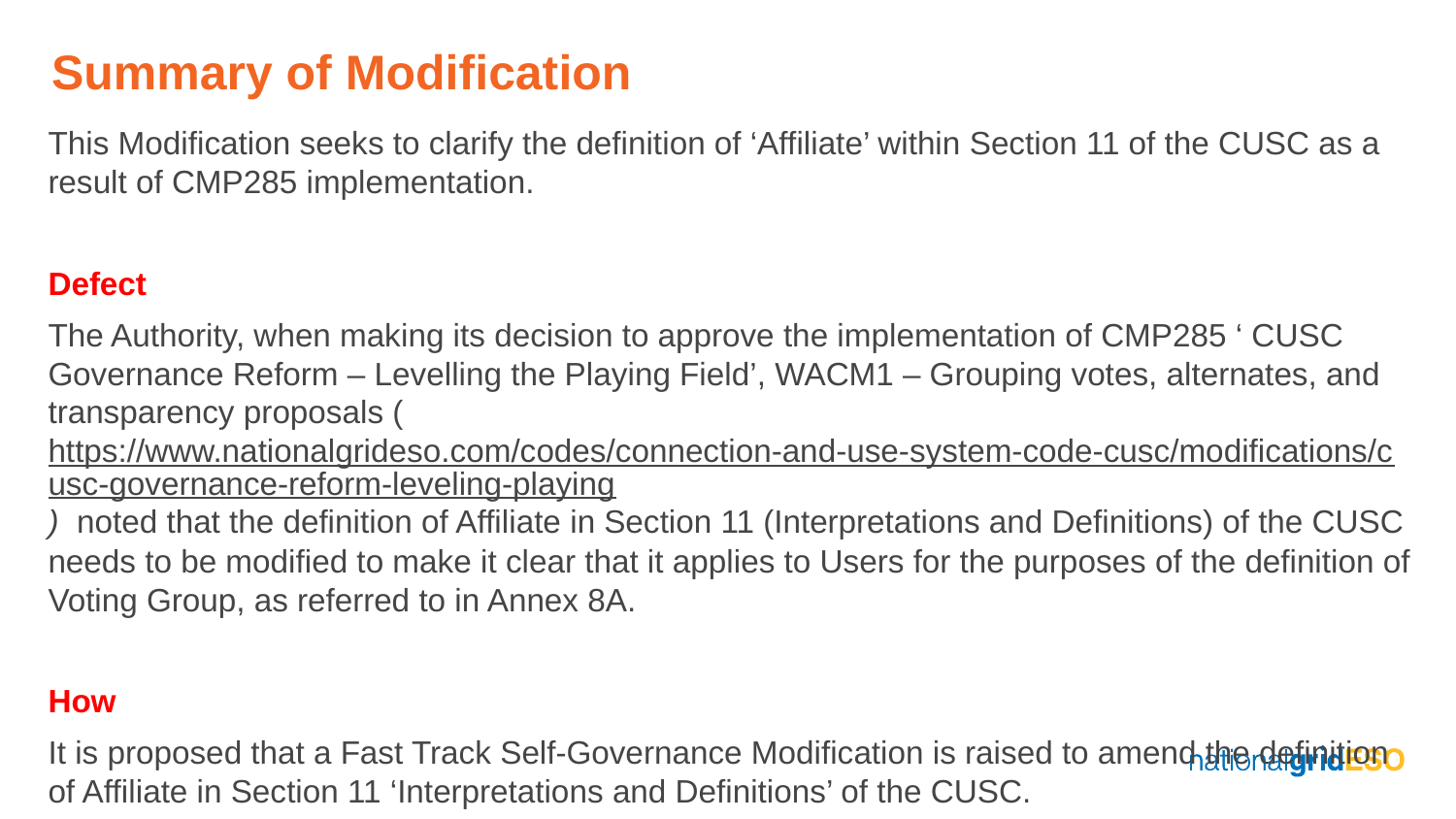

# Summary of Modification
This Modification seeks to clarify the definition of ‘Affiliate’ within Section 11 of the CUSC as a result of CMP285 implementation.

Defect
The Authority, when making its decision to approve the implementation of CMP285 ‘ CUSC Governance Reform – Levelling the Playing Field’, WACM1 – Grouping votes, alternates, and transparency proposals (https://www.nationalgrideso.com/codes/connection-and-use-system-code-cusc/modifications/cusc-governance-reform-leveling-playing)  noted that the definition of Affiliate in Section 11 (Interpretations and Definitions) of the CUSC needs to be modified to make it clear that it applies to Users for the purposes of the definition of Voting Group, as referred to in Annex 8A.

How
It is proposed that a Fast Track Self-Governance Modification is raised to amend the definition of Affiliate in Section 11 ‘Interpretations and Definitions’ of the CUSC.